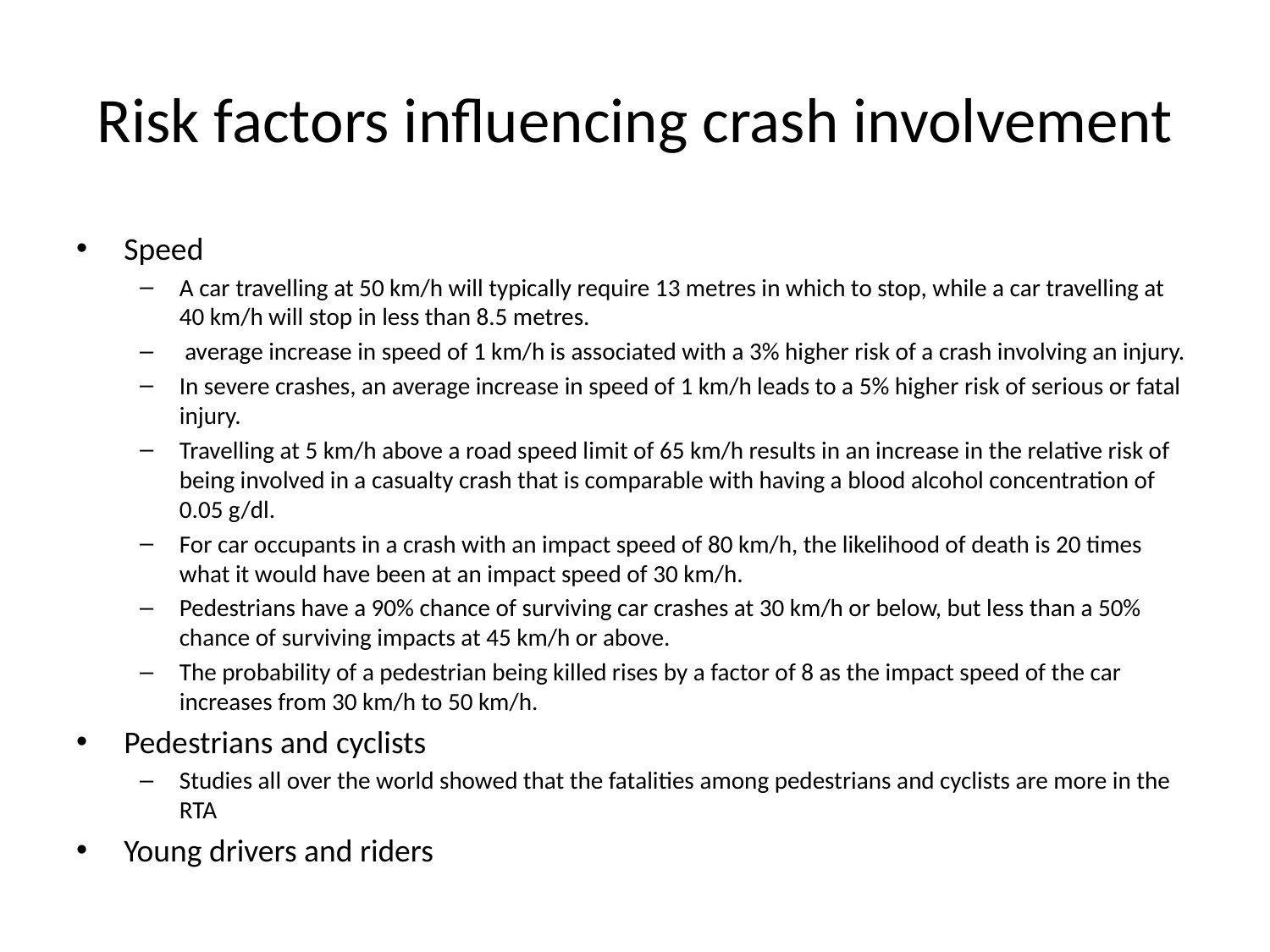

# Risk factors influencing crash involvement
Speed
A car travelling at 50 km/h will typically require 13 metres in which to stop, while a car travelling at 40 km/h will stop in less than 8.5 metres.
 average increase in speed of 1 km/h is associated with a 3% higher risk of a crash involving an injury.
In severe crashes, an average increase in speed of 1 km/h leads to a 5% higher risk of serious or fatal injury.
Travelling at 5 km/h above a road speed limit of 65 km/h results in an increase in the relative risk of being involved in a casualty crash that is comparable with having a blood alcohol concentration of 0.05 g/dl.
For car occupants in a crash with an impact speed of 80 km/h, the likelihood of death is 20 times what it would have been at an impact speed of 30 km/h.
Pedestrians have a 90% chance of surviving car crashes at 30 km/h or below, but less than a 50% chance of surviving impacts at 45 km/h or above.
The probability of a pedestrian being killed rises by a factor of 8 as the impact speed of the car increases from 30 km/h to 50 km/h.
Pedestrians and cyclists
Studies all over the world showed that the fatalities among pedestrians and cyclists are more in the RTA
Young drivers and riders